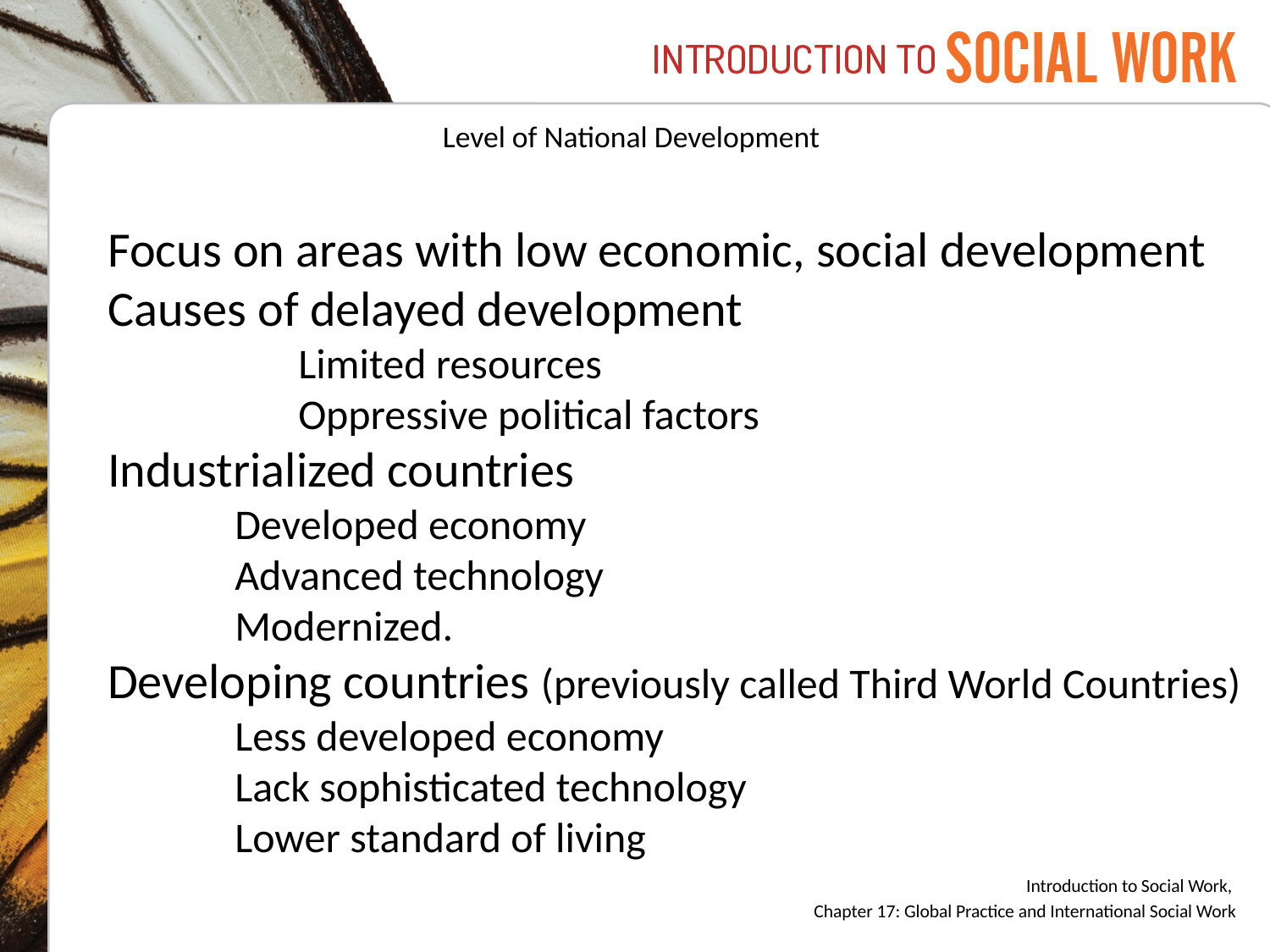

# Level of National Development
Focus on areas with low economic, social development
Causes of delayed development
		Limited resources
		Oppressive political factors
Industrialized countries
	Developed economy
	Advanced technology
	Modernized.
Developing countries (previously called Third World Countries)
	Less developed economy
	Lack sophisticated technology
	Lower standard of living

Introduction to Social Work,
Chapter 17: Global Practice and International Social Work